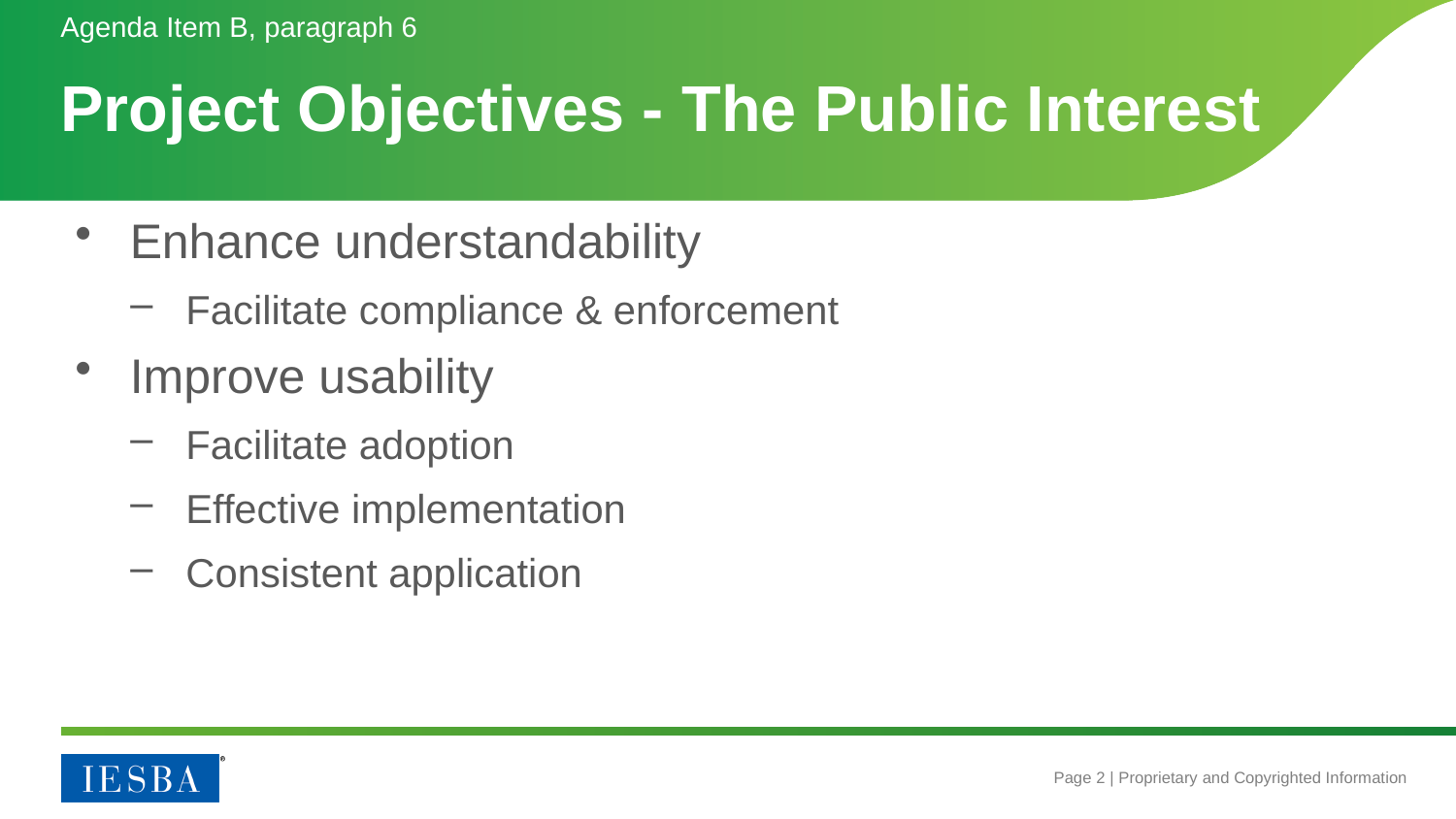

Agenda Item B, paragraph 6
# Project Objectives - The Public Interest
Enhance understandability
Facilitate compliance & enforcement
Improve usability
Facilitate adoption
Effective implementation
Consistent application